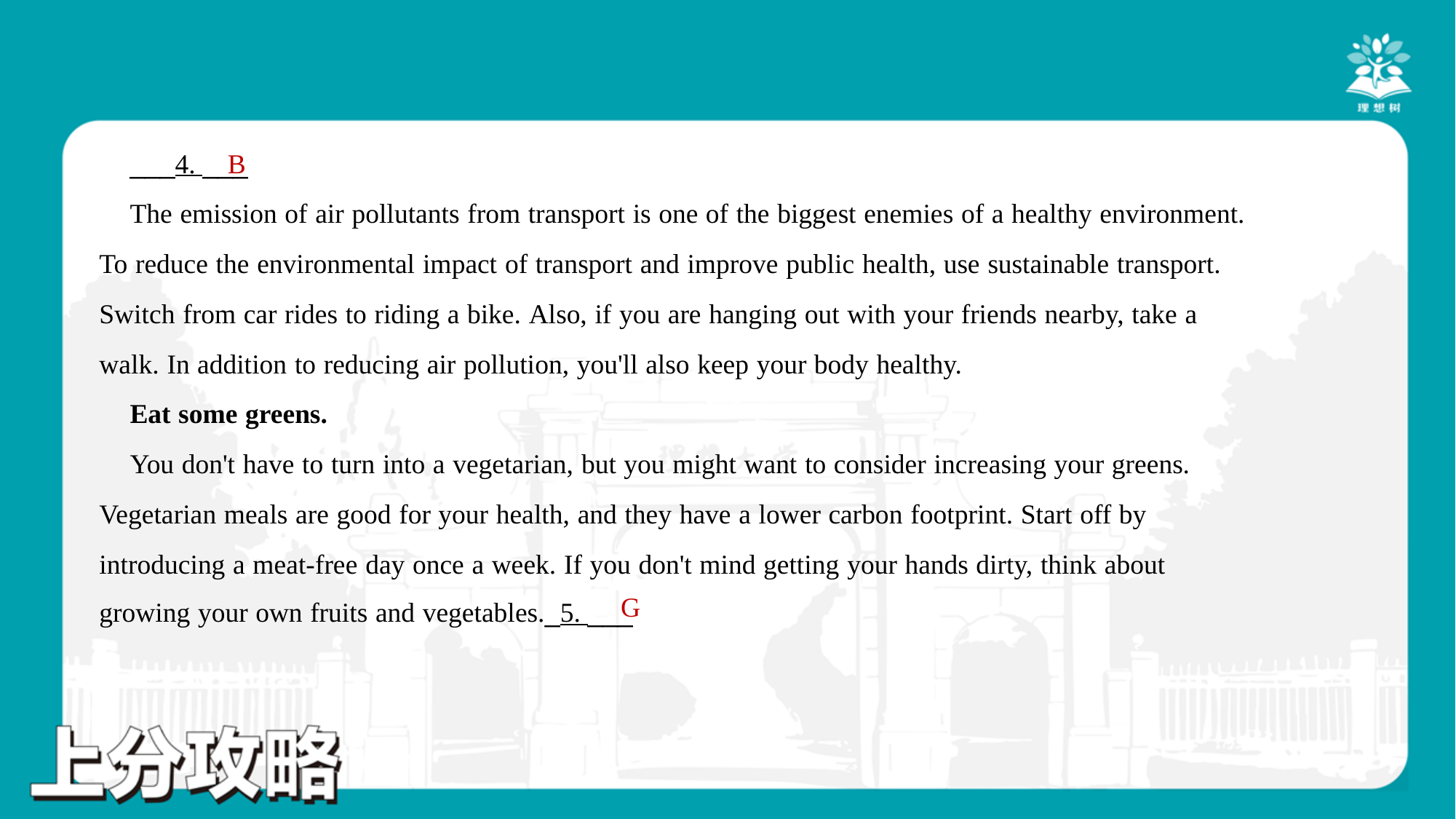

___4. ___
    The emission of air pollutants from transport is one of the biggest enemies of a healthy environment.
To reduce the environmental impact of transport and improve public health, use sustainable transport.
Switch from car rides to riding a bike. Also, if you are hanging out with your friends nearby, take a
walk. In addition to reducing air pollution, you'll also keep your body healthy.
    Eat some greens.
    You don't have to turn into a vegetarian, but you might want to consider increasing your greens.
Vegetarian meals are good for your health, and they have a lower carbon footprint. Start off by
introducing a meat-free day once a week. If you don't mind getting your hands dirty, think about
growing your own fruits and vegetables._5. ___#6.1
B
G